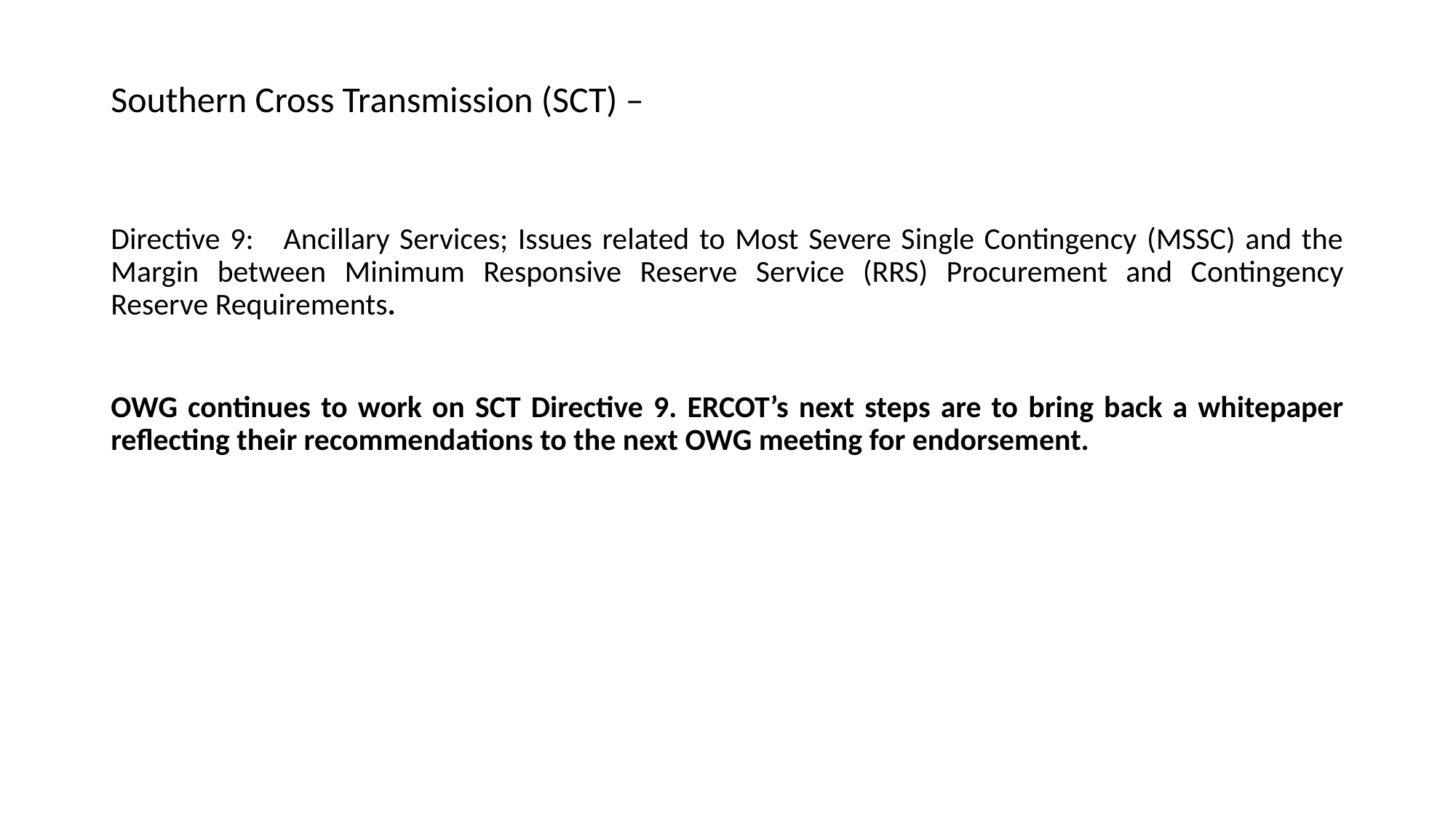

# Southern Cross Transmission (SCT) –
Directive 9:   Ancillary Services; Issues related to Most Severe Single Contingency (MSSC) and the Margin between Minimum Responsive Reserve Service (RRS) Procurement and Contingency Reserve Requirements.

OWG continues to work on SCT Directive 9. ERCOT’s next steps are to bring back a whitepaper reflecting their recommendations to the next OWG meeting for endorsement.